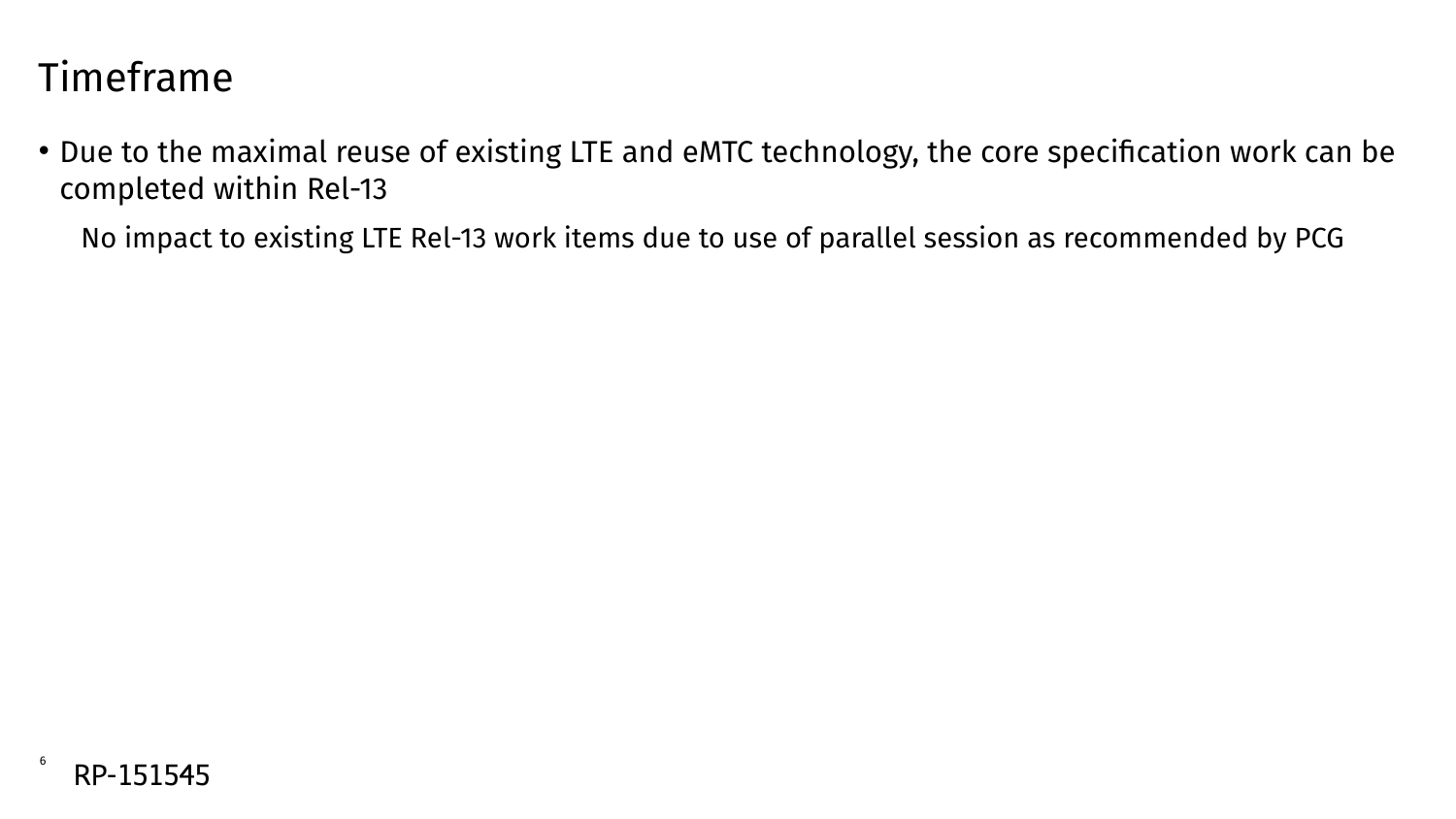

# Timeframe
Due to the maximal reuse of existing LTE and eMTC technology, the core specification work can be completed within Rel-13
No impact to existing LTE Rel-13 work items due to use of parallel session as recommended by PCG